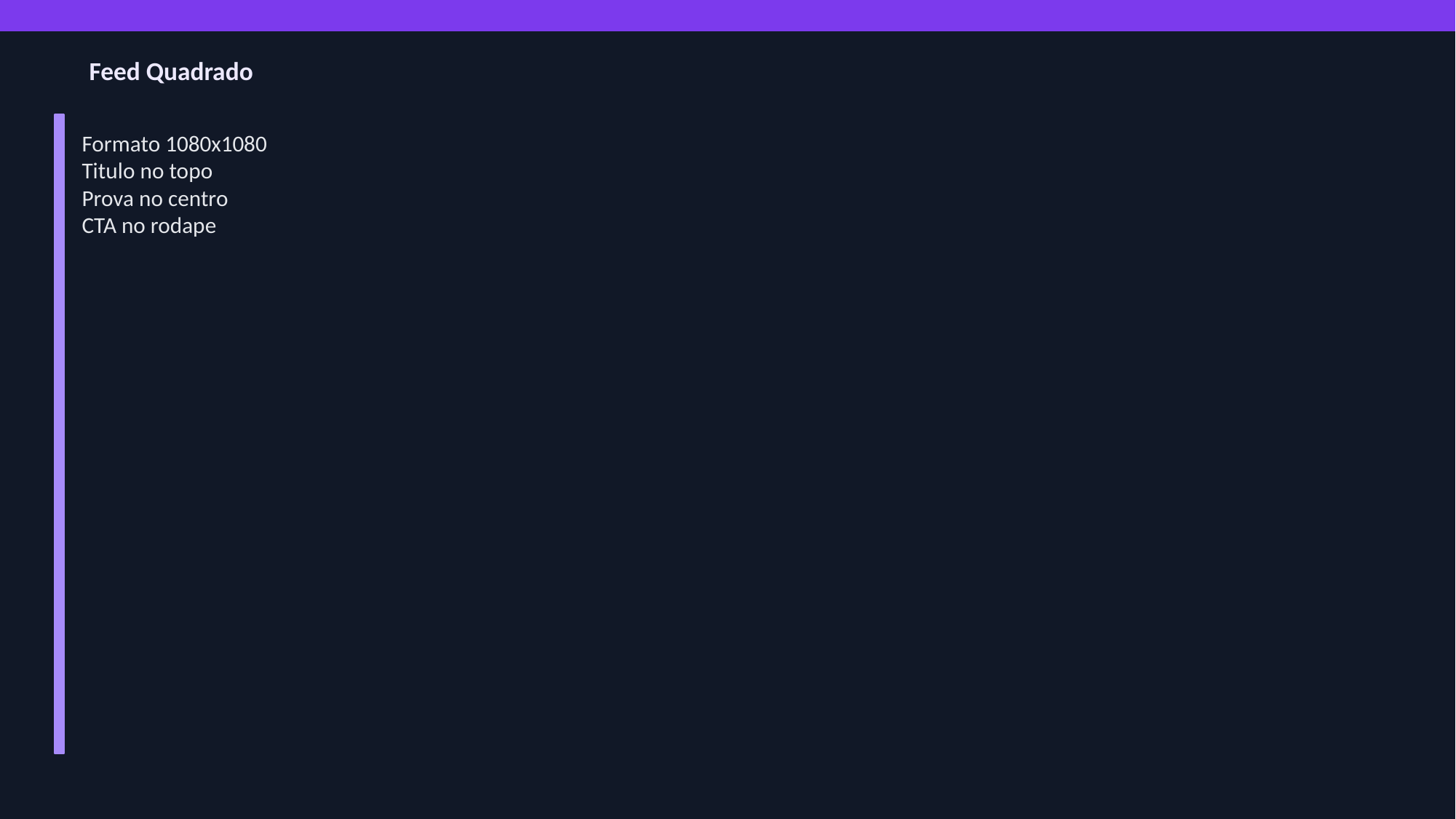

Feed Quadrado

Formato 1080x1080
Titulo no topo
Prova no centro
CTA no rodape